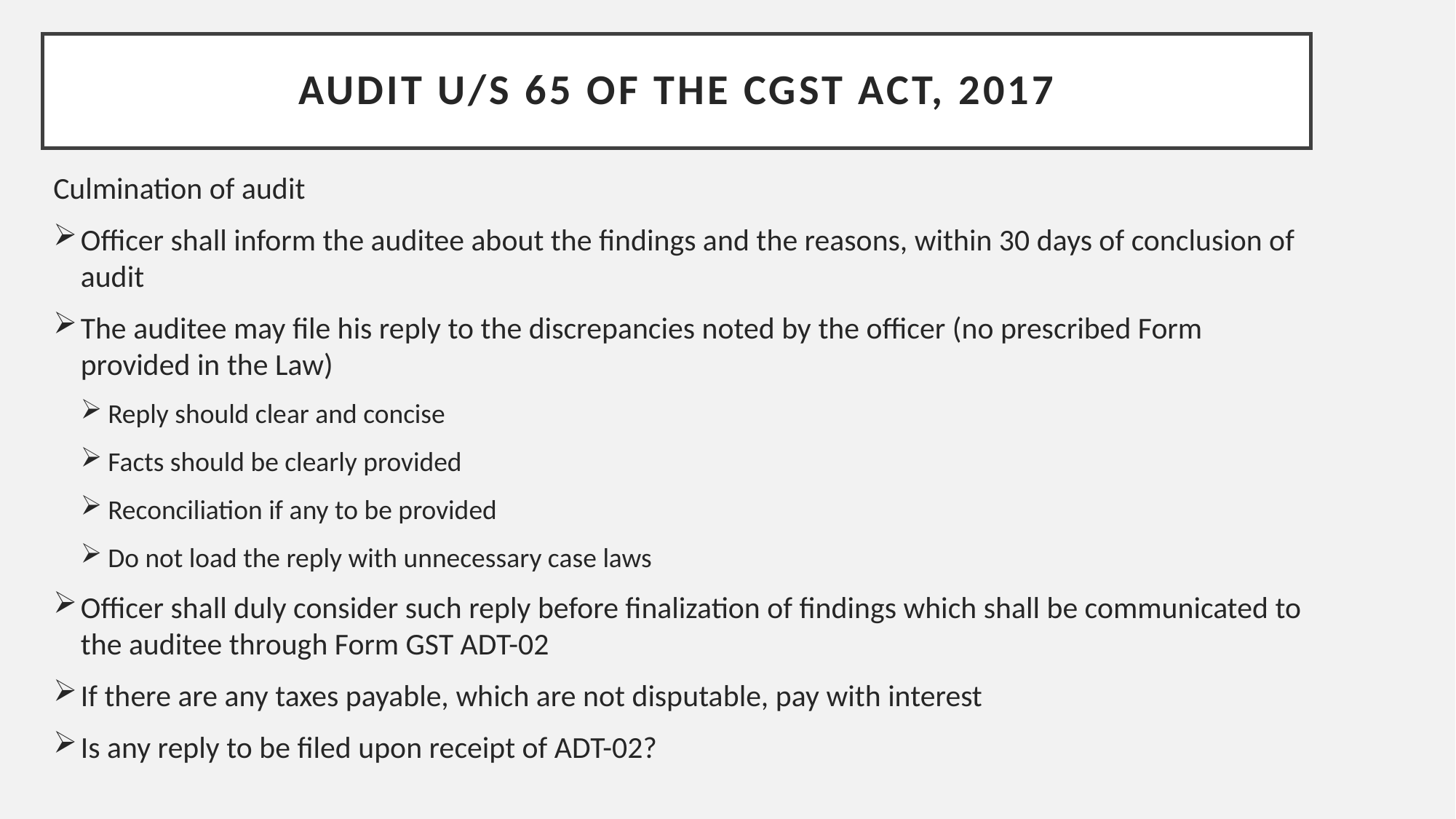

# audit u/s 65 of the CGST Act, 2017
Culmination of audit
Officer shall inform the auditee about the findings and the reasons, within 30 days of conclusion of audit
The auditee may file his reply to the discrepancies noted by the officer (no prescribed Form provided in the Law)
Reply should clear and concise
Facts should be clearly provided
Reconciliation if any to be provided
Do not load the reply with unnecessary case laws
Officer shall duly consider such reply before finalization of findings which shall be communicated to the auditee through Form GST ADT-02
If there are any taxes payable, which are not disputable, pay with interest
Is any reply to be filed upon receipt of ADT-02?